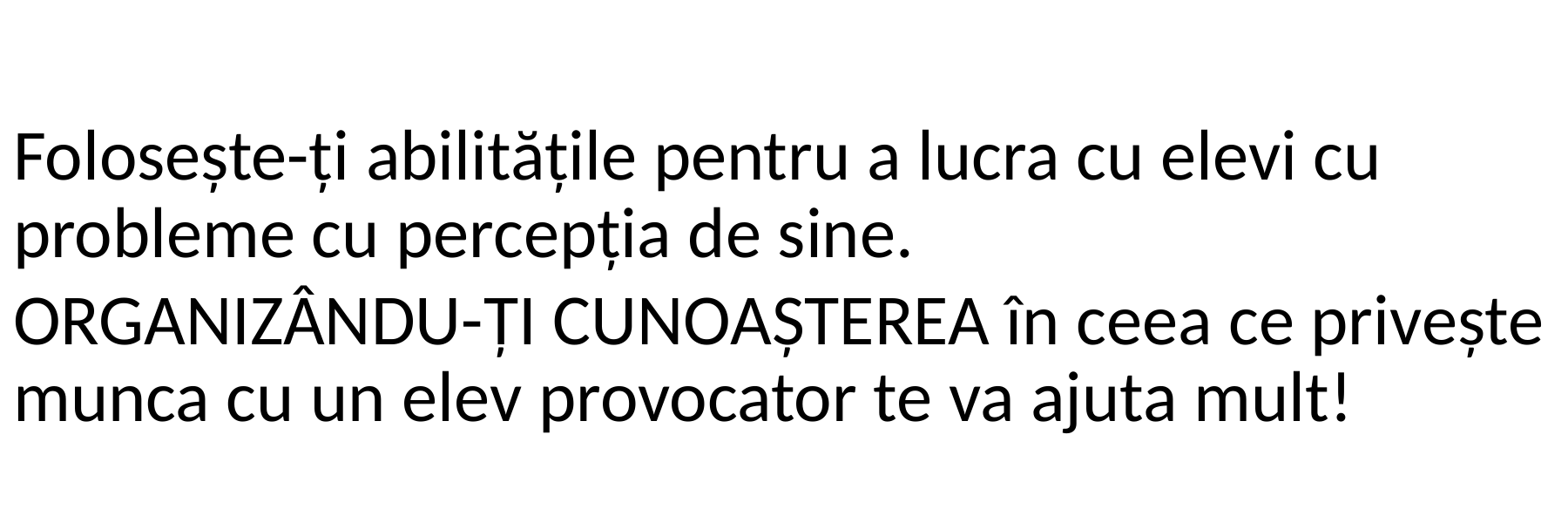

Folosește-ți abilitățile pentru a lucra cu elevi cu probleme cu percepția de sine.
ORGANIZÂNDU-ȚI CUNOAȘTEREA în ceea ce privește munca cu un elev provocator te va ajuta mult!